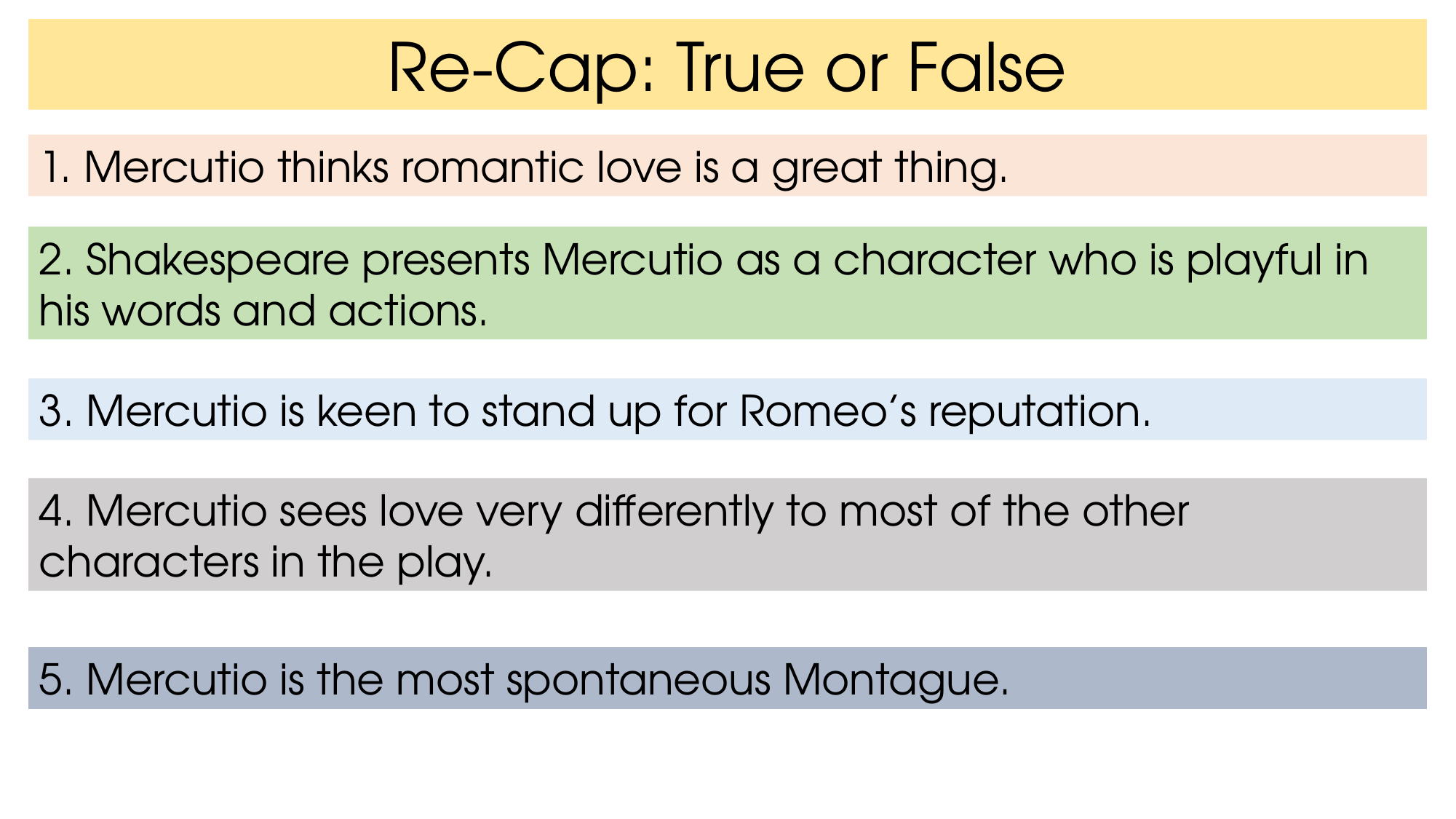

Re-Cap: True or False
1. Mercutio thinks romantic love is a great thing.
2. Shakespeare presents Mercutio as a character who is playful in his words and actions.
3. Mercutio is keen to stand up for Romeo’s reputation.
4. Mercutio sees love very differently to most of the other characters in the play.
5. Mercutio is the most spontaneous Montague.